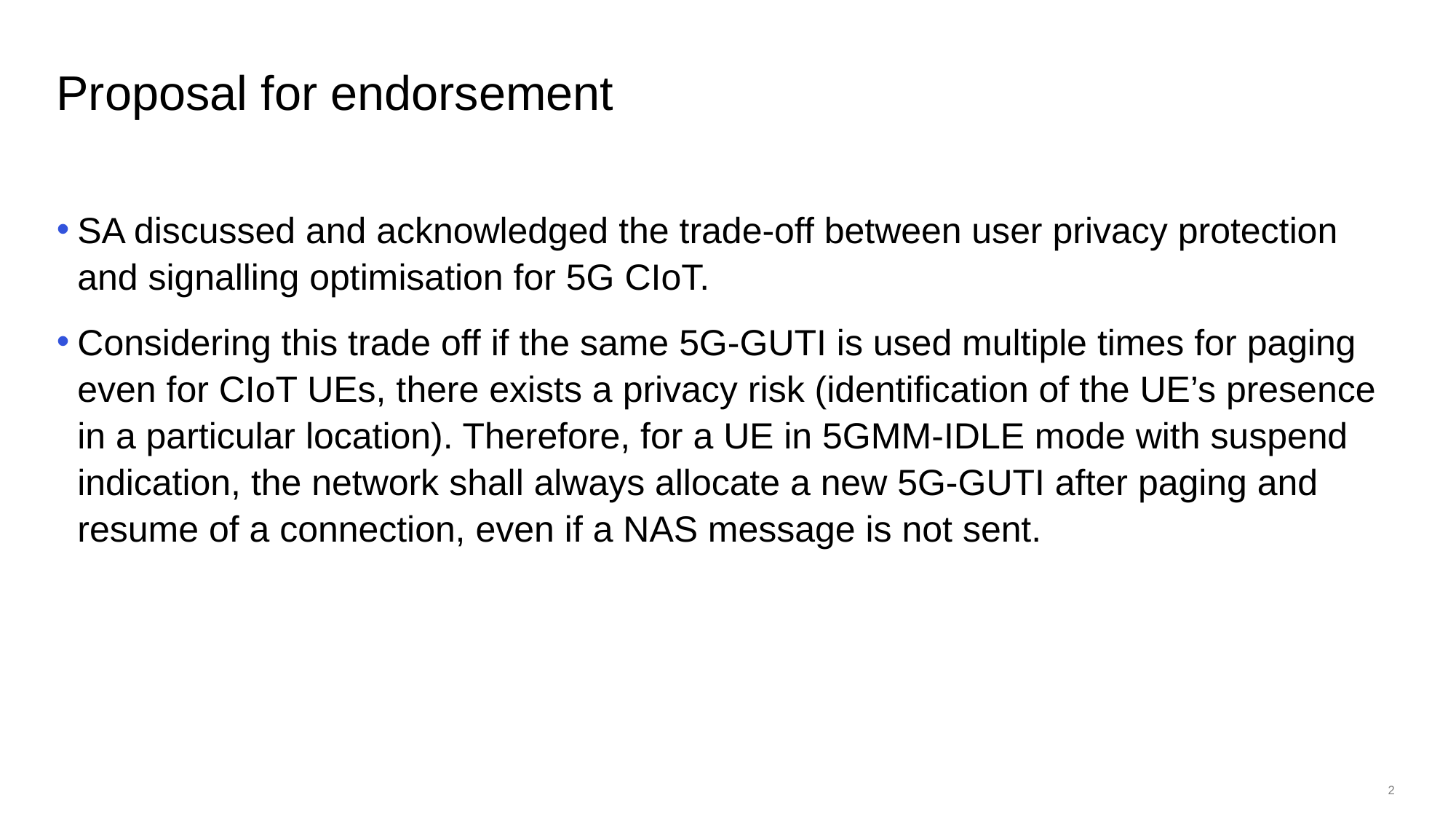

# Proposal for endorsement
SA discussed and acknowledged the trade-off between user privacy protection and signalling optimisation for 5G CIoT.
Considering this trade off if the same 5G-GUTI is used multiple times for paging even for CIoT UEs, there exists a privacy risk (identification of the UE’s presence in a particular location). Therefore, for a UE in 5GMM-IDLE mode with suspend indication, the network shall always allocate a new 5G-GUTI after paging and resume of a connection, even if a NAS message is not sent.